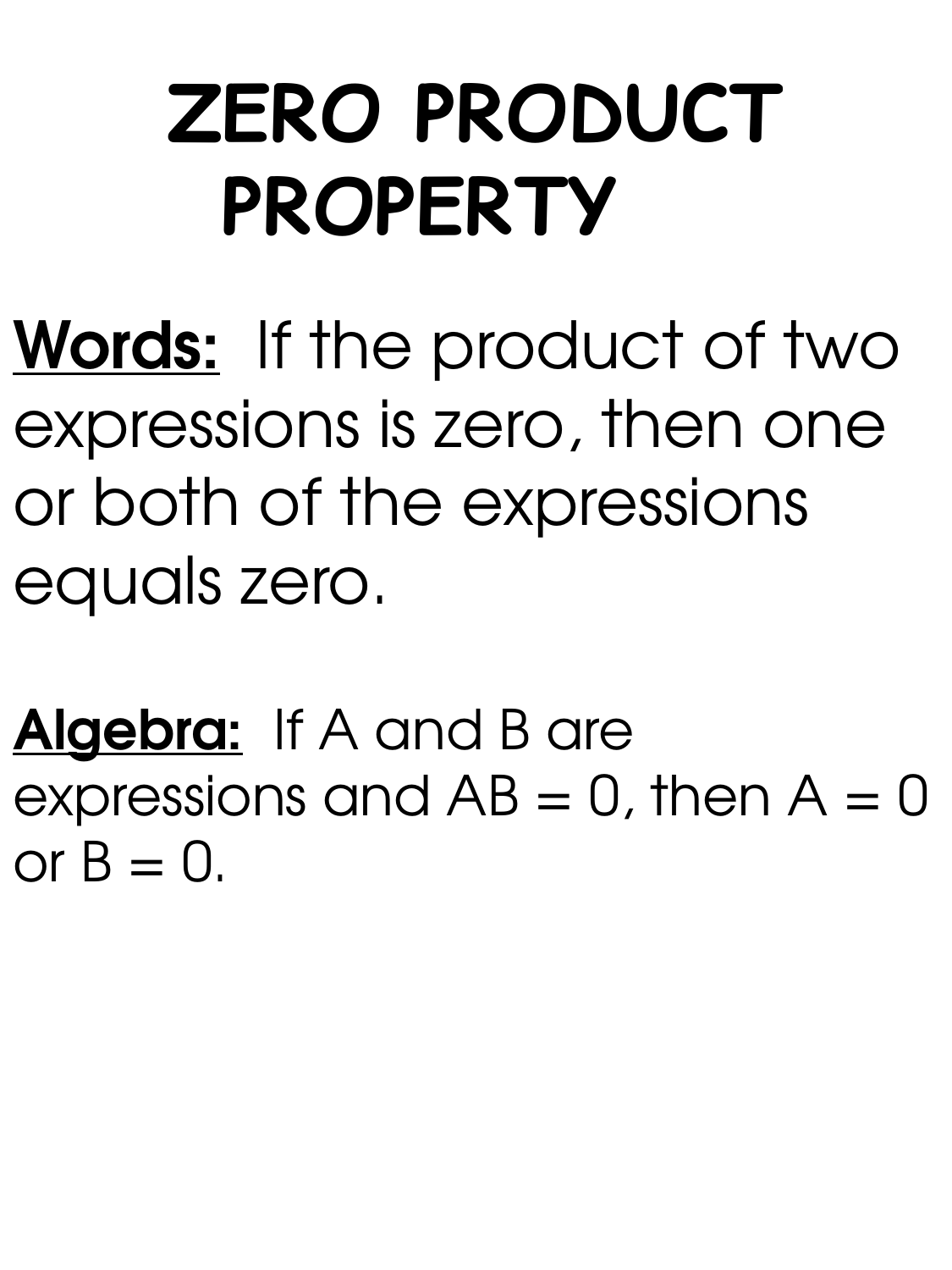

ZERO PRODUCT PROPERTY
# Words:  If the product of two expressions is zero, then one or both of the expressions equals zero.
Algebra:  If A and B are expressions and AB = 0, then A = 0 or B = 0.